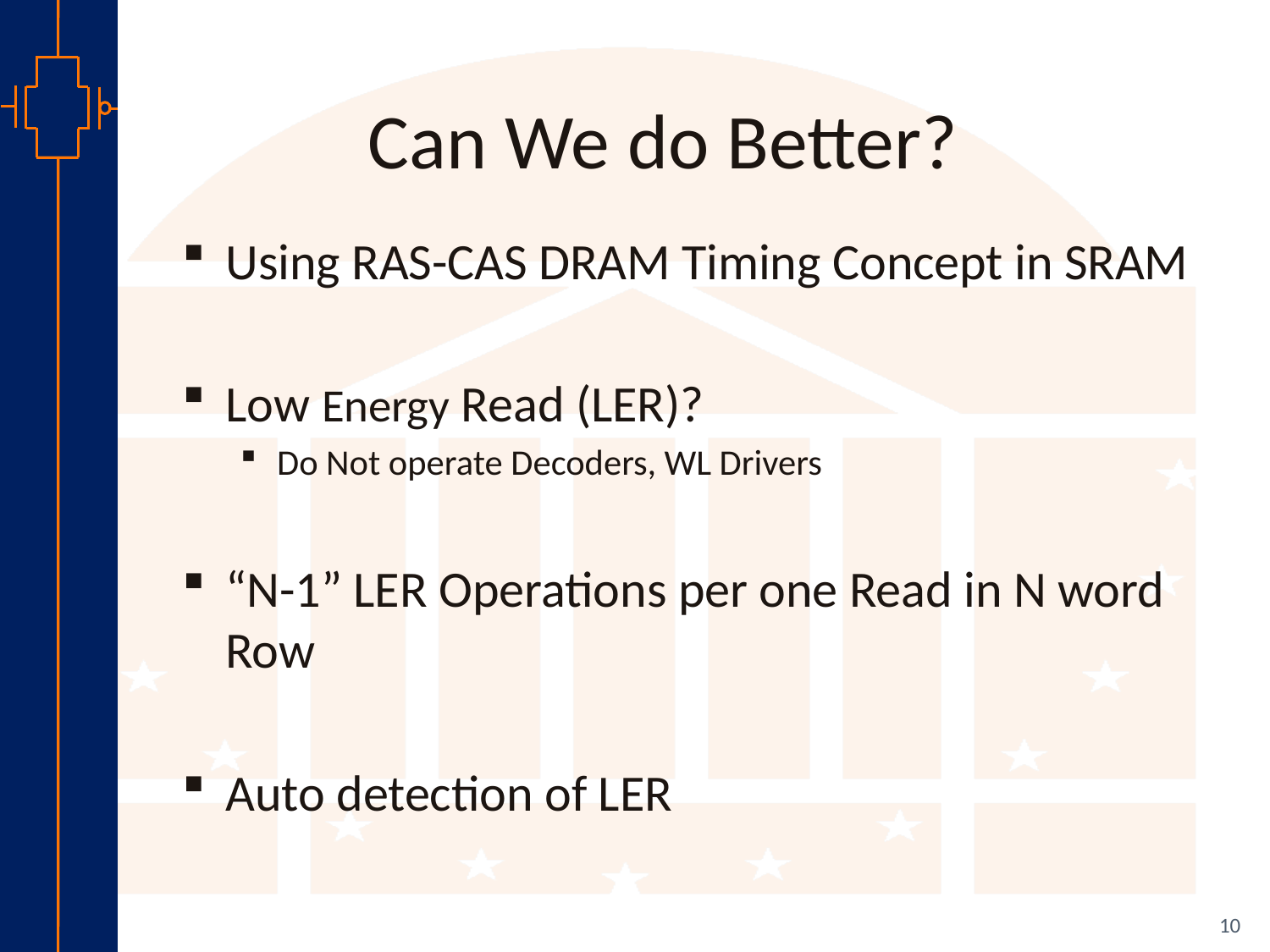

# Can We do Better?
Using RAS-CAS DRAM Timing Concept in SRAM

Low Energy Read (LER)?
Do Not operate Decoders, WL Drivers

“N-1” LER Operations per one Read in N word Row

Auto detection of LER

10